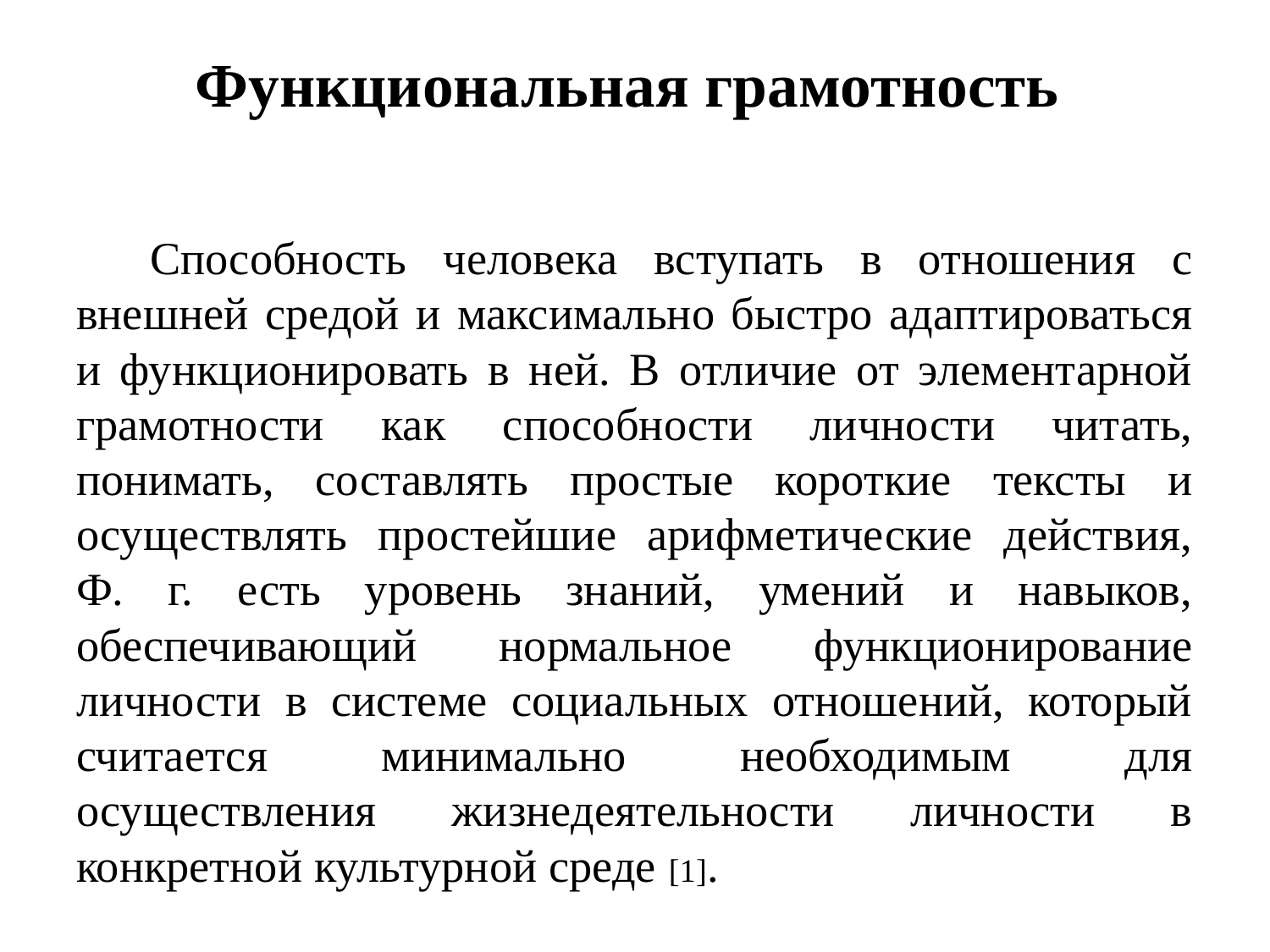

# Функциональная грамотность
	Способность человека вступать в отношения с внешней средой и максимально быстро адаптироваться и функционировать в ней. В отличие от элементарной грамотности как способности личности читать, понимать, составлять простые короткие тексты и осуществлять простейшие арифметические действия, Ф. г. есть уровень знаний, умений и навыков, обеспечивающий нормальное функционирование личности в системе социальных отношений, который считается минимально необходимым для осуществления жизнедеятельности личности в конкретной культурной среде [1].